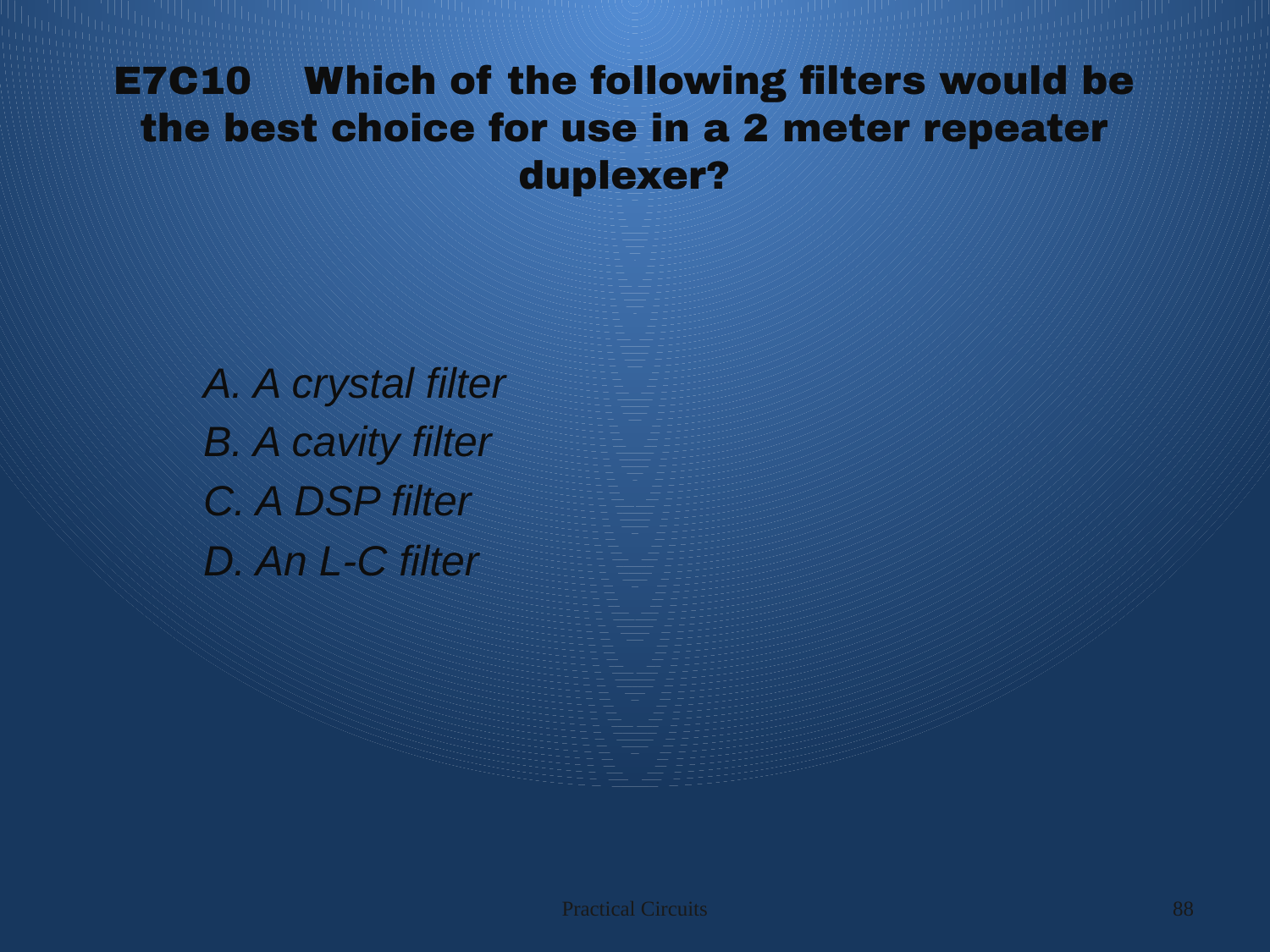

# E7C10    Which of the following filters would be the best choice for use in a 2 meter repeater duplexer?
A. A crystal filter
B. A cavity filter
C. A DSP filter
D. An L-C filter
Practical Circuits
88